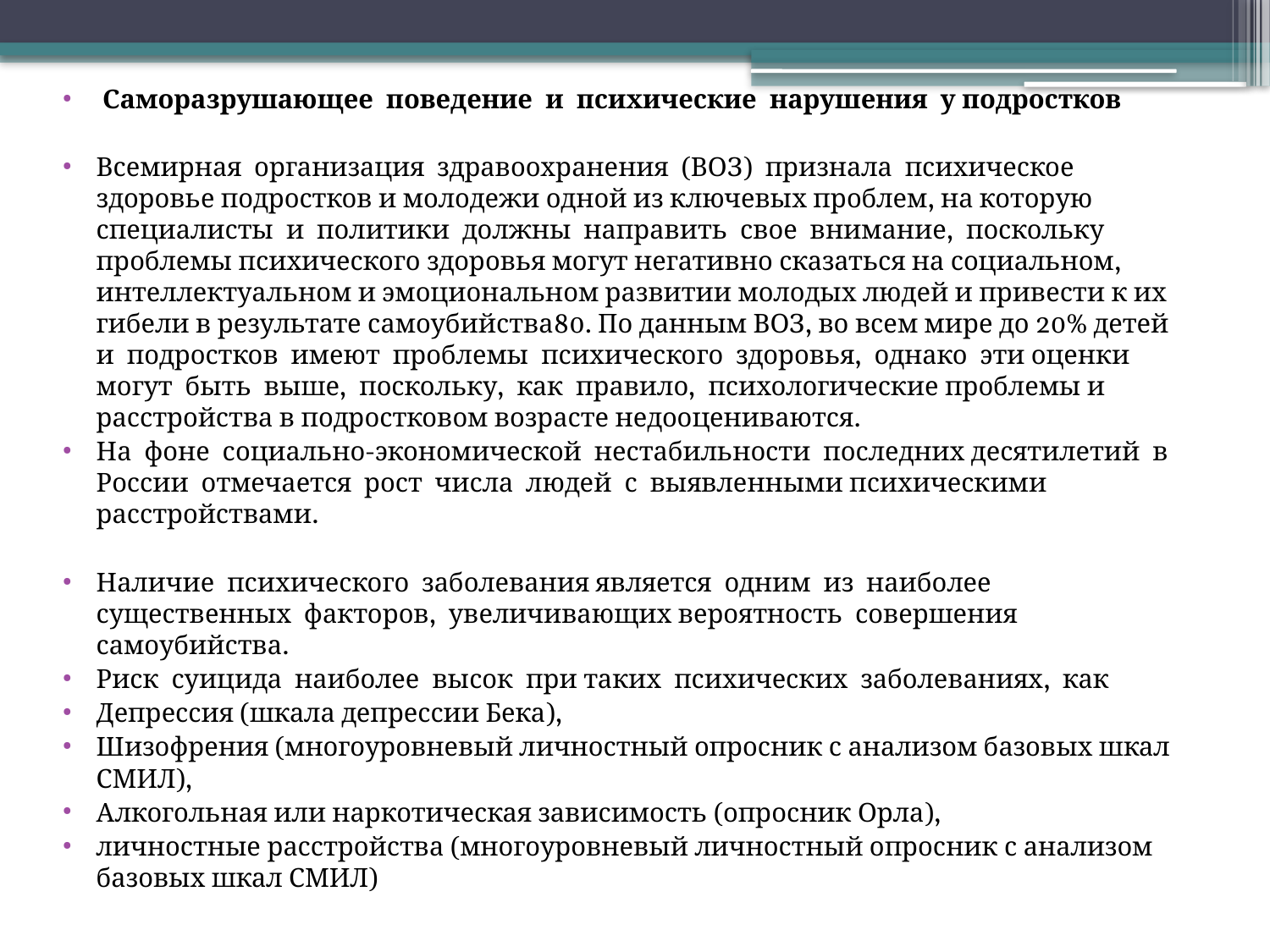

Саморазрушающее  поведение  и  психические  нарушения  у подростков

Всемирная  организация  здравоохранения  (ВОЗ)  признала  психическое  здоровье подростков и молодежи одной из ключевых проблем, на которую специалисты  и  политики  должны  направить  свое  внимание,  поскольку проблемы психического здоровья могут негативно сказаться на социальном, интеллектуальном и эмоциональном развитии молодых людей и привести к их гибели в результате самоубийства80. По данным ВОЗ, во всем мире до 20% детей  и  подростков  имеют  проблемы  психического  здоровья,  однако  эти оценки  могут  быть  выше,  поскольку,  как  правило,  психологические проблемы и расстройства в подростковом возрасте недооцениваются.
На  фоне  социально-экономической  нестабильности  последних десятилетий  в  России  отмечается  рост  числа  людей  с  выявленными психическими  расстройствами.

Наличие  психического  заболевания является  одним  из  наиболее  существенных  факторов,  увеличивающих вероятность  совершения  самоубийства.
Риск  суицида  наиболее  высок  при таких  психических  заболеваниях,  как
Депрессия (шкала депрессии Бека),
Шизофрения (многоуровневый личностный опросник с анализом базовых шкал СМИЛ),
Алкогольная или наркотическая зависимость (опросник Орла),
личностные расстройства (многоуровневый личностный опросник с анализом базовых шкал СМИЛ)